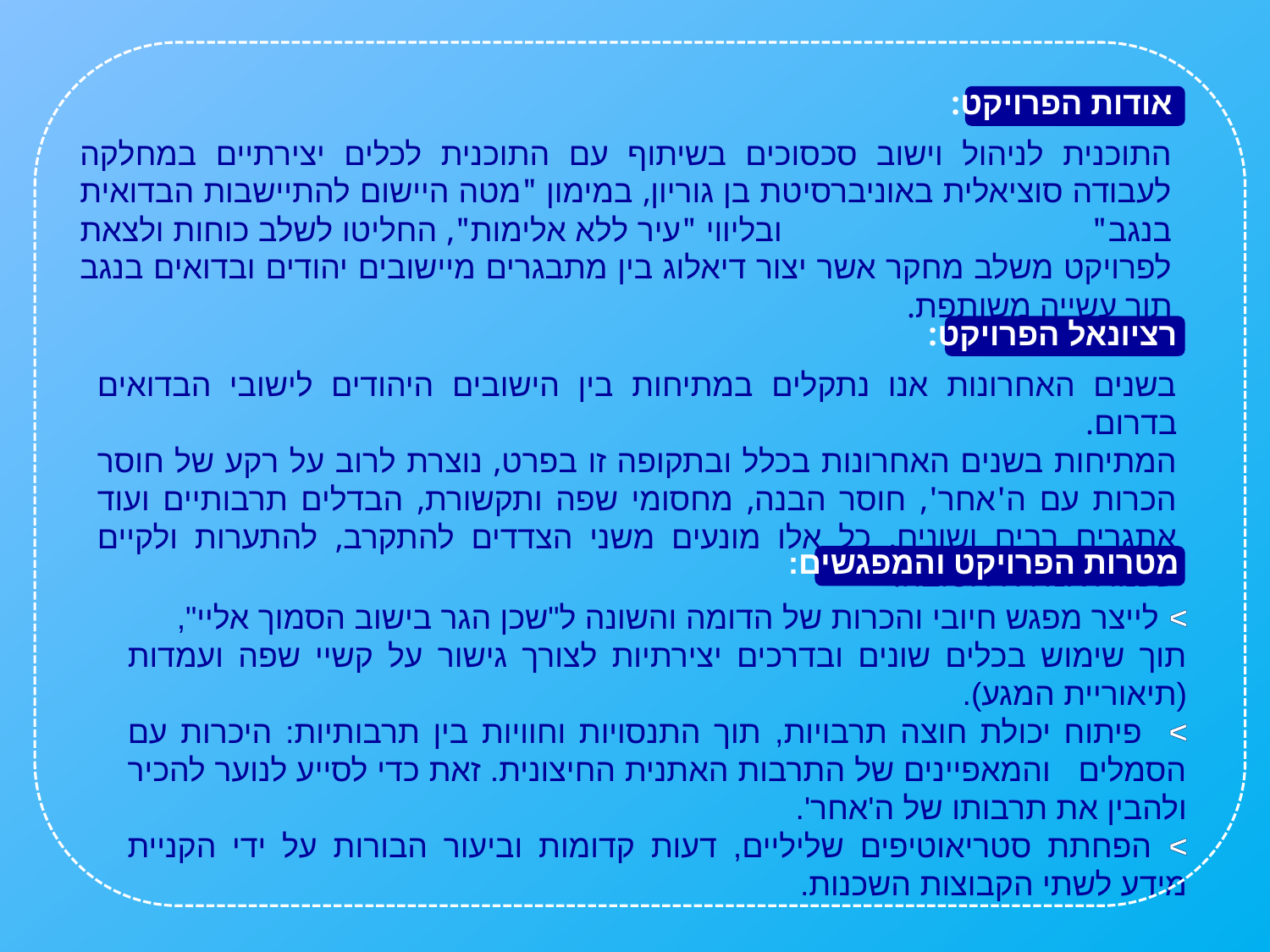

אודות הפרויקט:

התוכנית לניהול וישוב סכסוכים בשיתוף עם התוכנית לכלים יצירתיים במחלקה לעבודה סוציאלית באוניברסיטת בן גוריון, במימון "מטה היישום להתיישבות הבדואית בנגב"                                  ובליווי "עיר ללא אלימות", החליטו לשלב כוחות ולצאת לפרויקט משלב מחקר אשר יצור דיאלוג בין מתבגרים מיישובים יהודים ובדואים בנגב תוך עשייה משותפת.

רציונאל הפרויקט:

בשנים האחרונות אנו נתקלים במתיחות בין הישובים היהודים לישובי הבדואים בדרום.
המתיחות בשנים האחרונות בכלל ובתקופה זו בפרט, נוצרת לרוב על רקע של חוסר הכרות עם ה'אחר', חוסר הבנה, מחסומי שפה ותקשורת, הבדלים תרבותיים ועוד אתגרים רבים ושונים. כל אלו מונעים משני הצדדים להתקרב, להתערות ולקיים שכנות אמיתית וטובה.

 מטרות הפרויקט והמפגשים:

> לייצר מפגש חיובי והכרות של הדומה והשונה ל"שכן הגר בישוב הסמוך אליי",
תוך שימוש בכלים שונים ובדרכים יצירתיות לצורך גישור על קשיי שפה ועמדות (תיאוריית המגע).
>  פיתוח יכולת חוצה תרבויות, תוך התנסויות וחוויות בין תרבותיות: היכרות עם הסמלים   והמאפיינים של התרבות האתנית החיצונית. זאת כדי לסייע לנוער להכיר ולהבין את תרבותו של ה'אחר'.
> הפחתת סטריאוטיפים שליליים, דעות קדומות וביעור הבורות על ידי הקניית מידע לשתי הקבוצות השכנות.